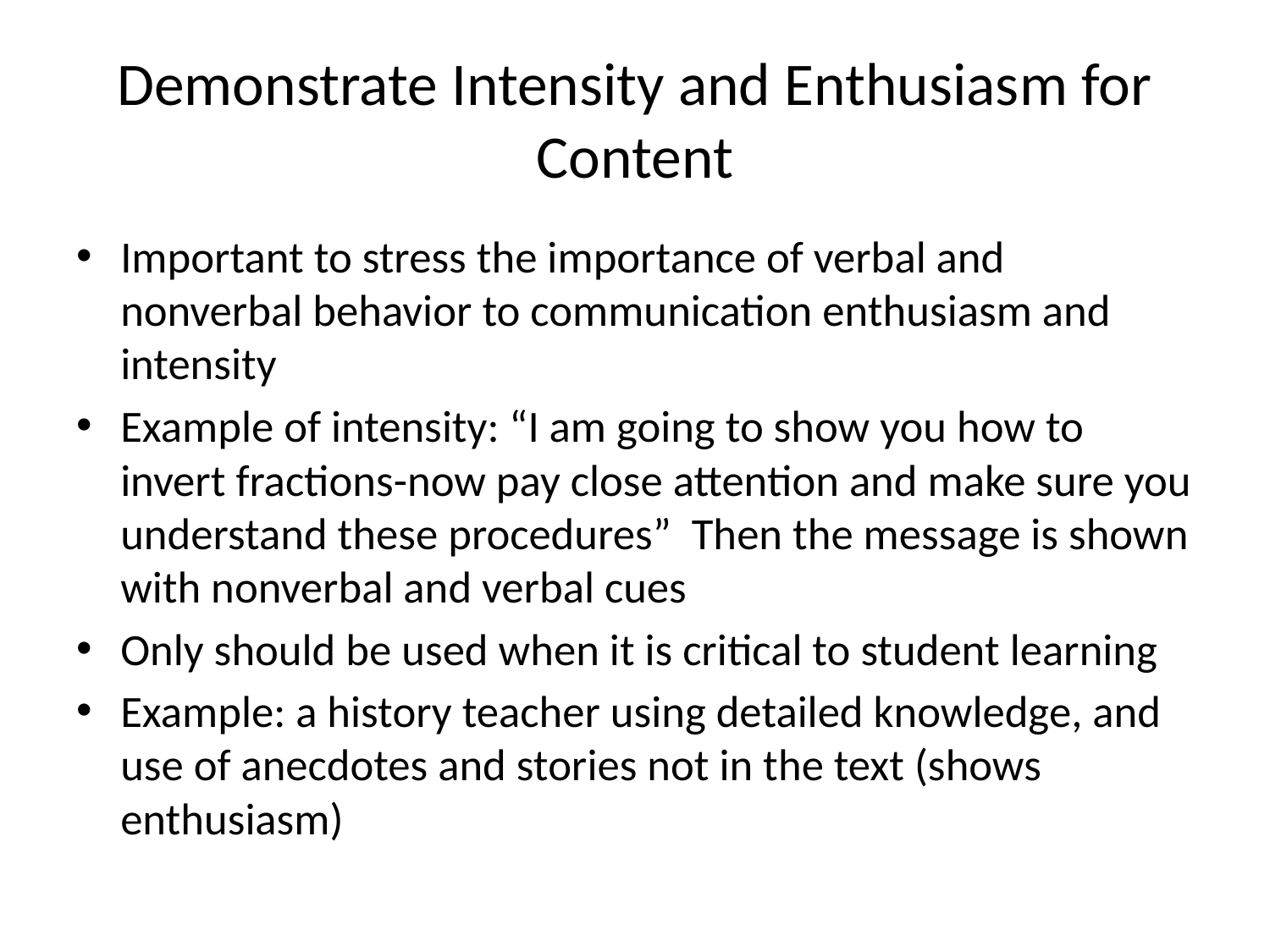

# Demonstrate Intensity and Enthusiasm for Content
Important to stress the importance of verbal and nonverbal behavior to communication enthusiasm and intensity
Example of intensity: “I am going to show you how to invert fractions-now pay close attention and make sure you understand these procedures”  Then the message is shown with nonverbal and verbal cues
Only should be used when it is critical to student learning
Example: a history teacher using detailed knowledge, and use of anecdotes and stories not in the text (shows enthusiasm)